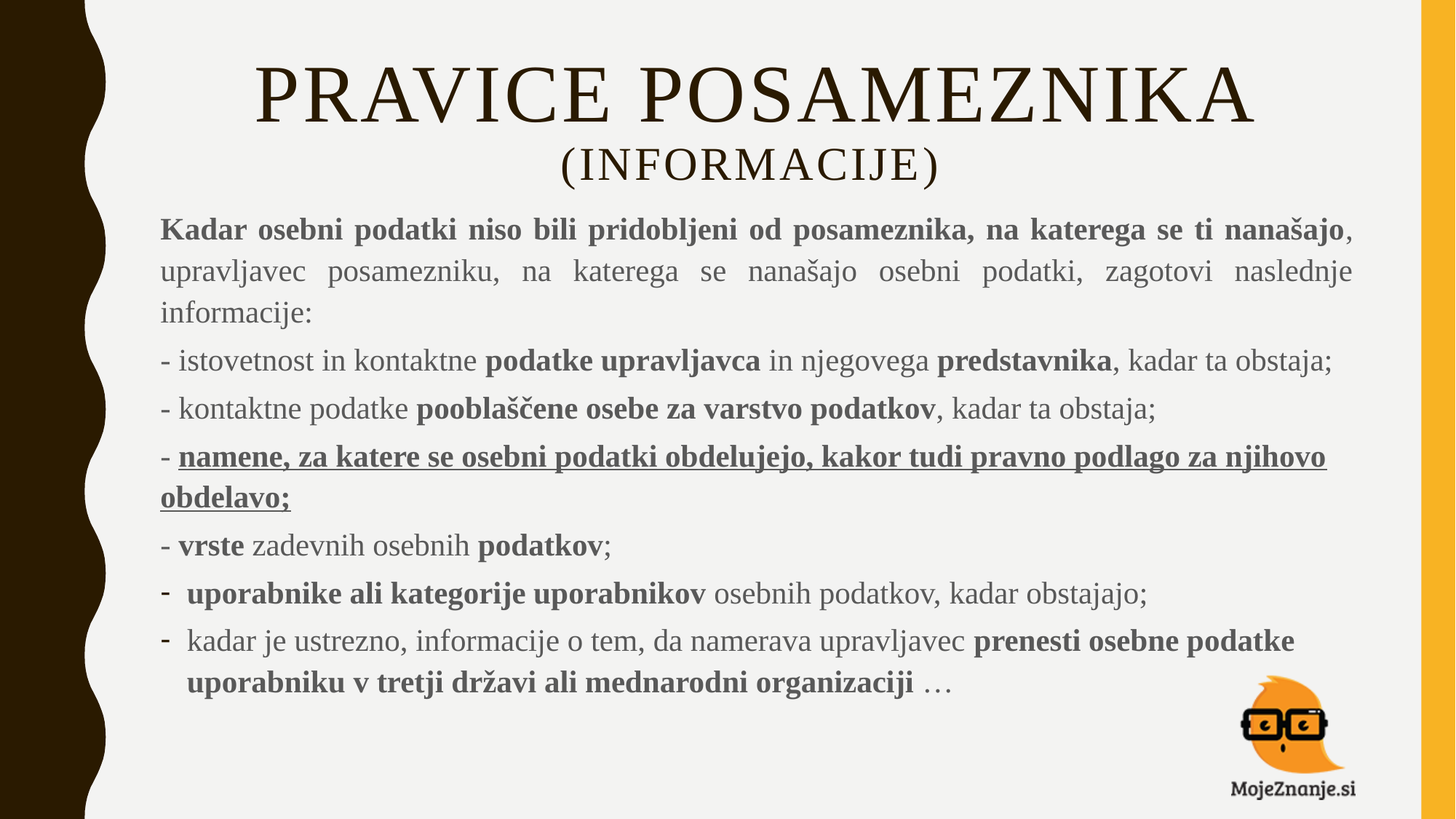

# Pravice posameznika (Informacije)
Kadar osebni podatki niso bili pridobljeni od posameznika, na katerega se ti nanašajo, upravljavec posamezniku, na katerega se nanašajo osebni podatki, zagotovi naslednje informacije:
- istovetnost in kontaktne podatke upravljavca in njegovega predstavnika, kadar ta obstaja;
- kontaktne podatke pooblaščene osebe za varstvo podatkov, kadar ta obstaja;
- namene, za katere se osebni podatki obdelujejo, kakor tudi pravno podlago za njihovo obdelavo;
- vrste zadevnih osebnih podatkov;
uporabnike ali kategorije uporabnikov osebnih podatkov, kadar obstajajo;
kadar je ustrezno, informacije o tem, da namerava upravljavec prenesti osebne podatke uporabniku v tretji državi ali mednarodni organizaciji …